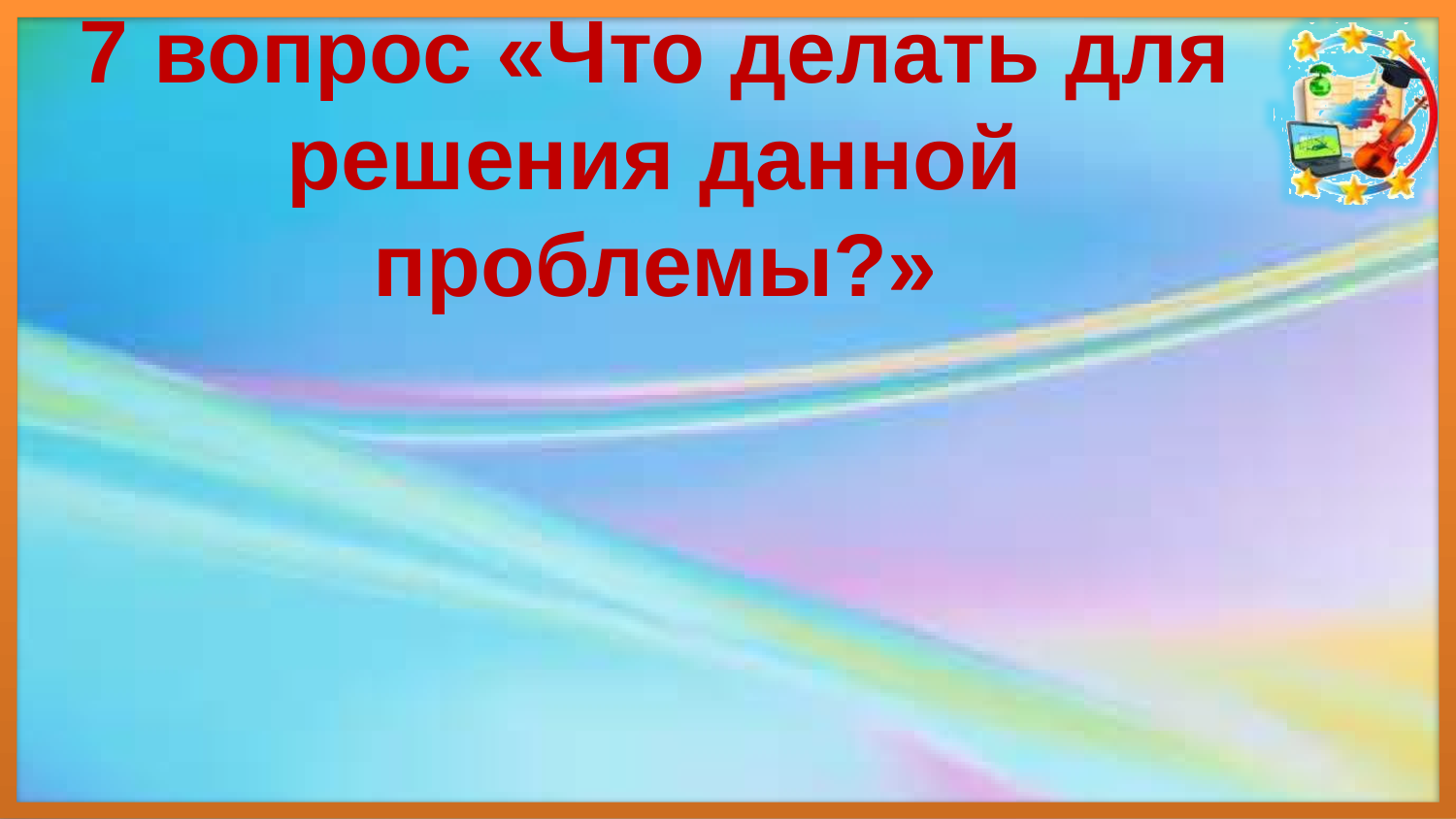

7 вопрос «Что делать для решения данной проблемы?»